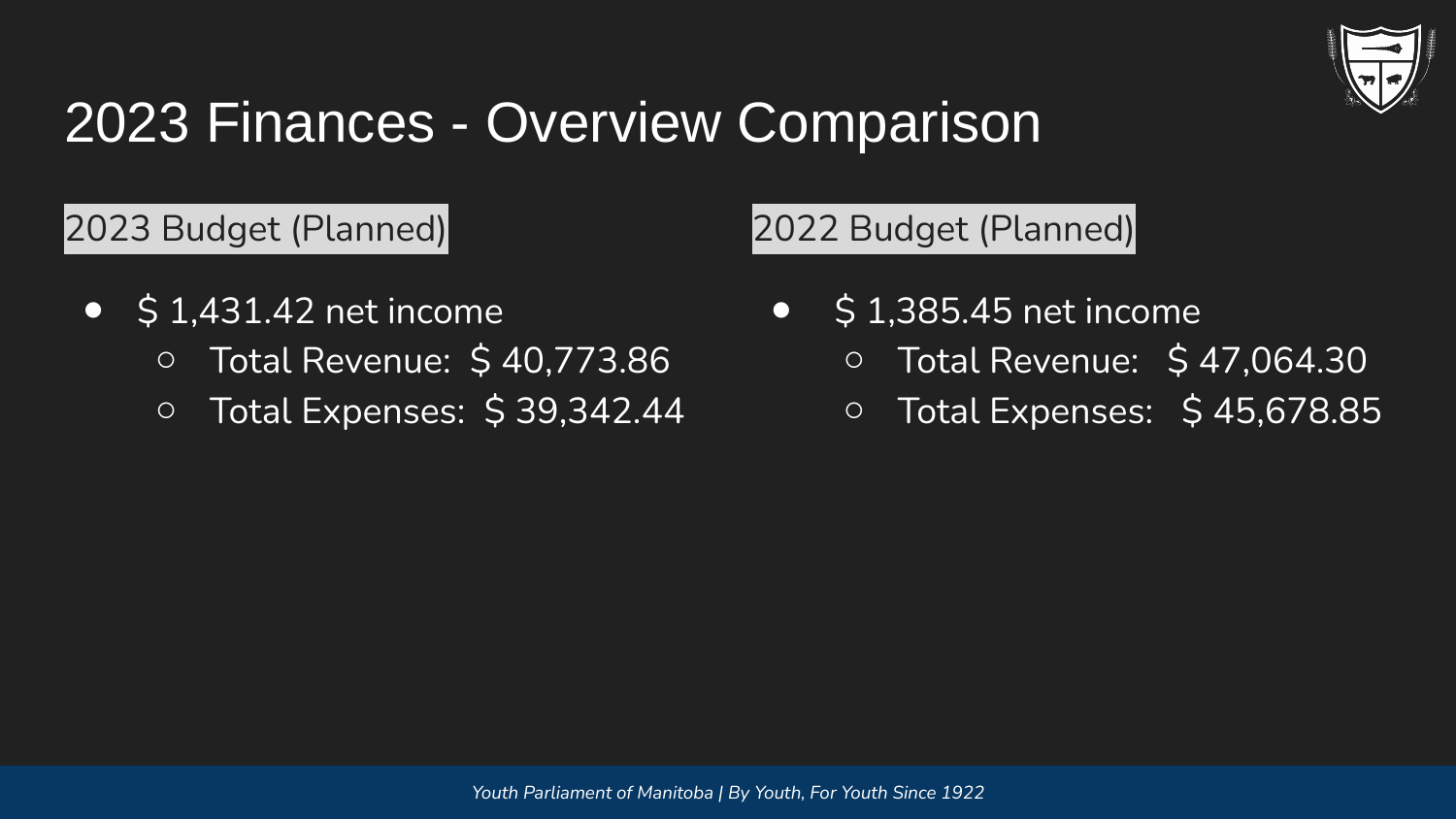

# 2023 Finances - Overview Comparison
2023 Budget (Planned)
$ 1,431.42 net income
Total Revenue:  $ 40,773.86
Total Expenses:  $ 39,342.44

2022 Budget (Planned)
 $ 1,385.45 net income
Total Revenue:   $ 47,064.30
Total Expenses:   $ 45,678.85